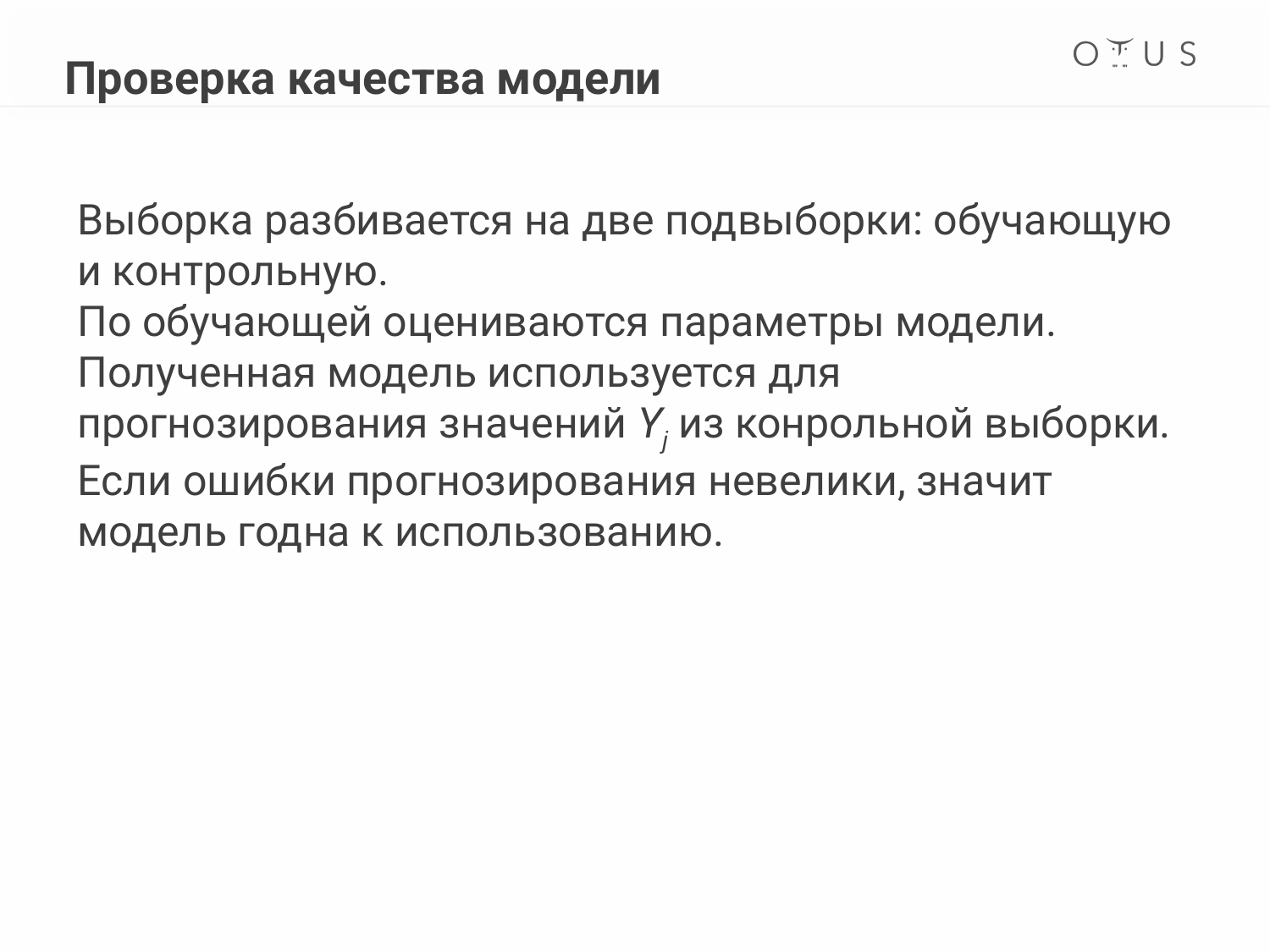

# Проверка качества модели
Выборка разбивается на две подвыборки: обучающую и контрольную.
По обучающей оцениваются параметры модели.
Полученная модель используется для прогнозирования значений Yj из конрольной выборки.
Если ошибки прогнозирования невелики, значит модель годна к использованию.